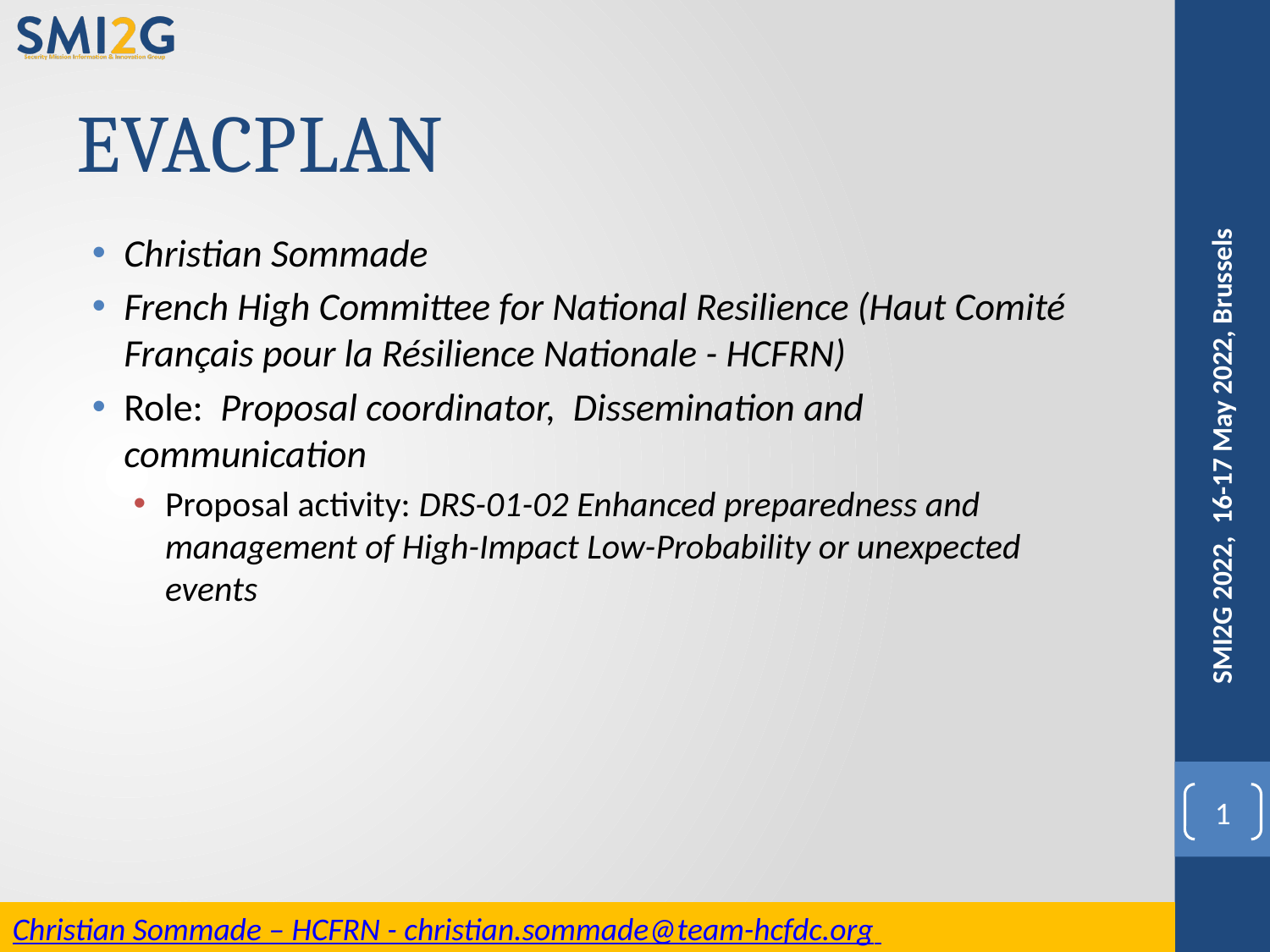

# EVACPLAN
Christian Sommade
French High Committee for National Resilience (Haut Comité Français pour la Résilience Nationale - HCFRN)
Role:  Proposal coordinator,  Dissemination and communication
Proposal activity: DRS-01-02 Enhanced preparedness and management of High-Impact Low-Probability or unexpected events

SMI2G 2022,  16-17 May 2022, Brussels
1
Christian Sommade – HCFRN - christian.sommade@team-hcfdc.org